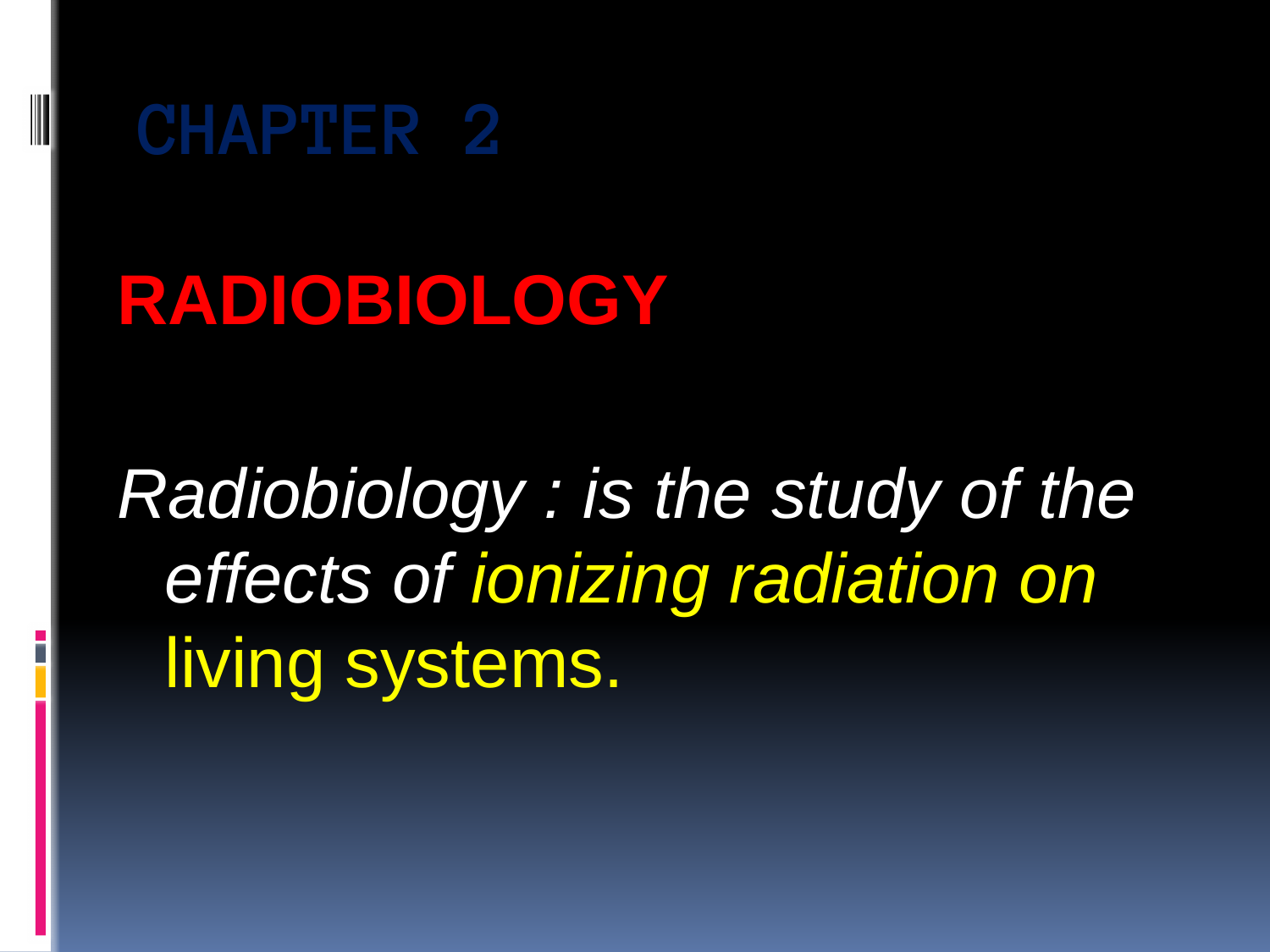

# CHAPTER 2
RADIOBIOLOGY

Radiobiology : is the study of the effects of ionizing radiation on living systems.